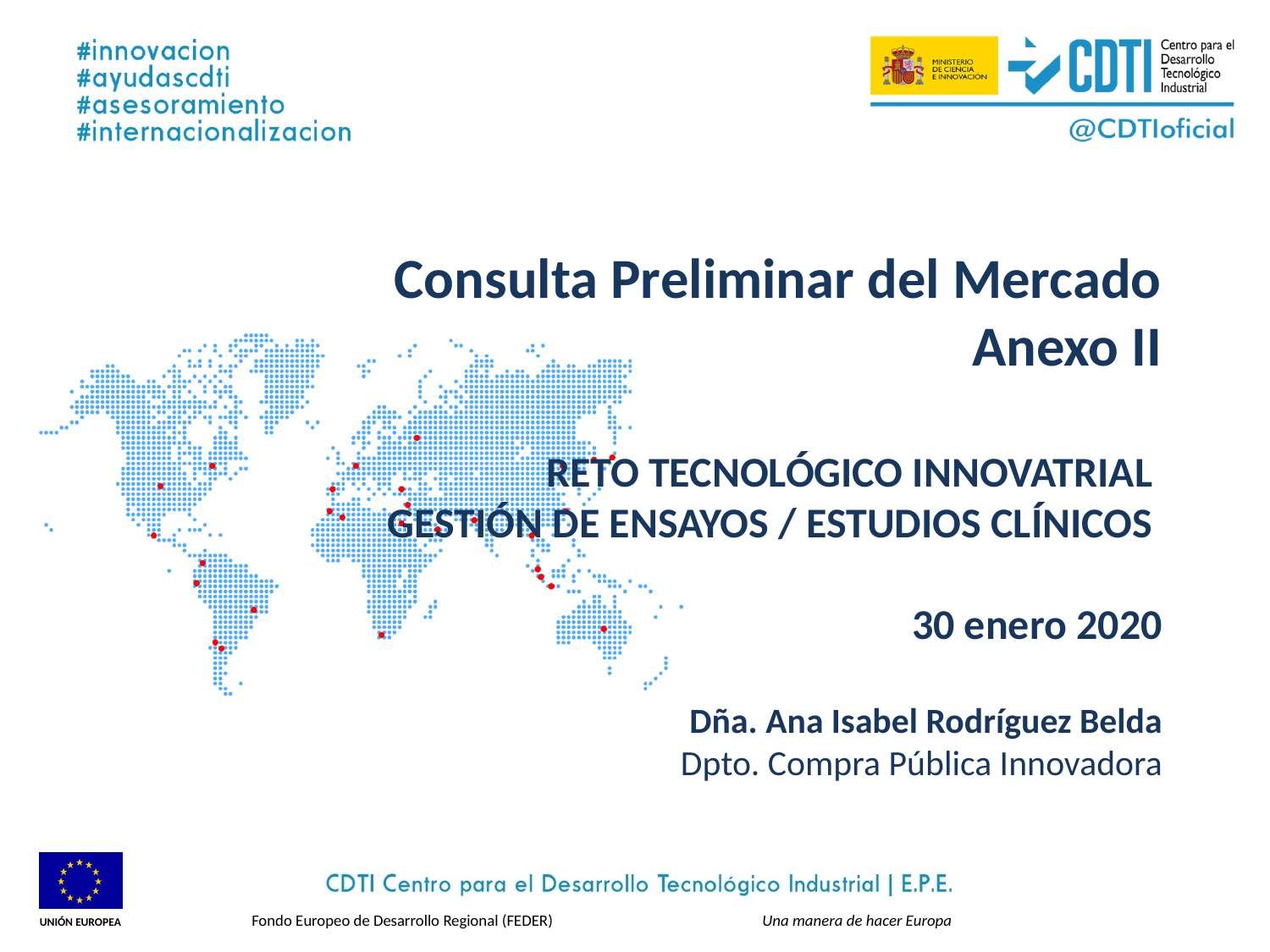

# Consulta Preliminar del Mercado Anexo II RETO TECNOLÓGICO INNOVATRIAL GESTIÓN DE ENSAYOS / ESTUDIOS CLÍNICOS 30 enero 2020

Dña. Ana Isabel Rodríguez Belda
Dpto. Compra Pública Innovadora